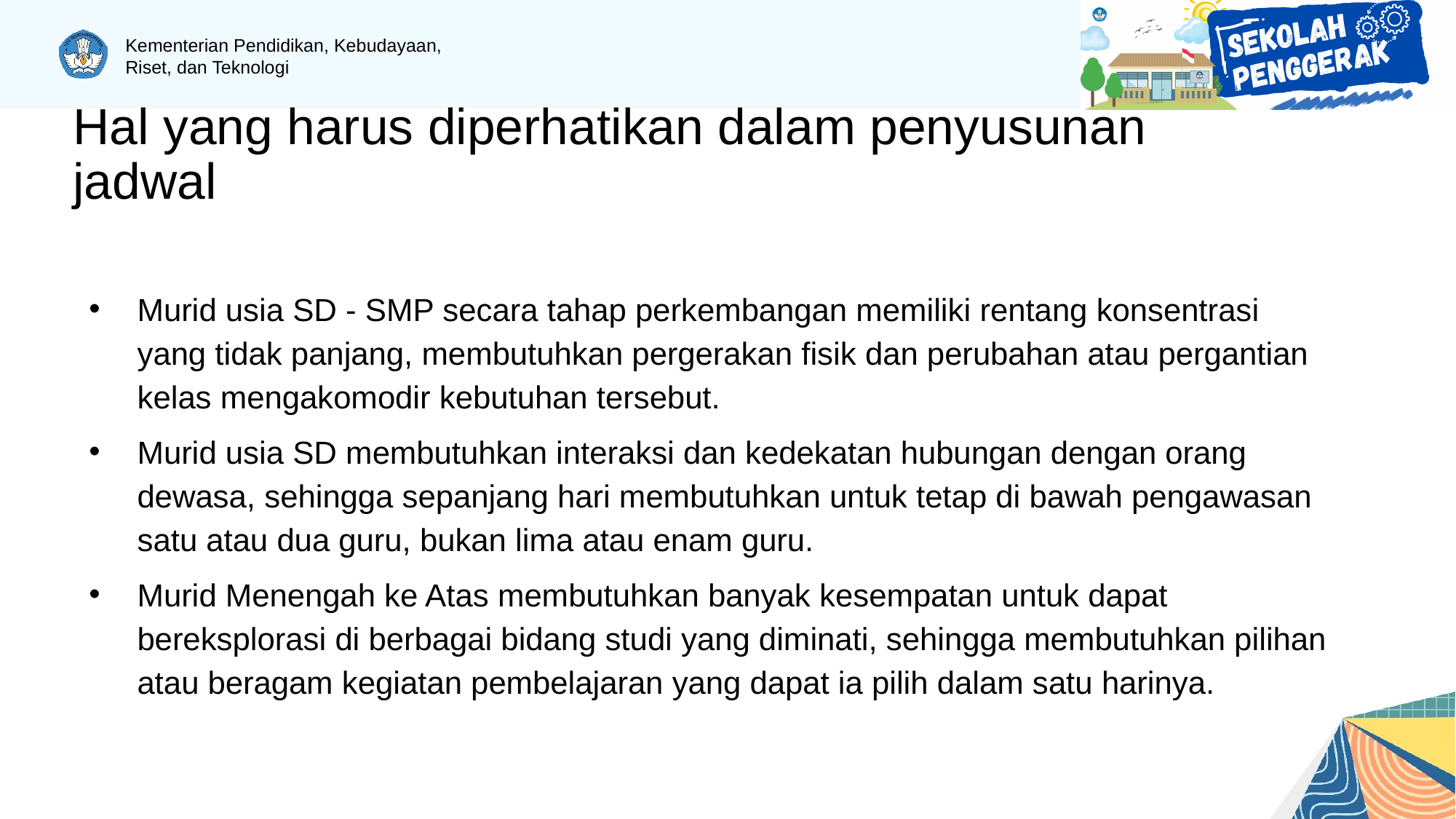

# Hal yang harus diperhatikan dalam penyusunan jadwal
Murid usia SD - SMP secara tahap perkembangan memiliki rentang konsentrasi yang tidak panjang, membutuhkan pergerakan fisik dan perubahan atau pergantian kelas mengakomodir kebutuhan tersebut.
Murid usia SD membutuhkan interaksi dan kedekatan hubungan dengan orang dewasa, sehingga sepanjang hari membutuhkan untuk tetap di bawah pengawasan satu atau dua guru, bukan lima atau enam guru.
Murid Menengah ke Atas membutuhkan banyak kesempatan untuk dapat bereksplorasi di berbagai bidang studi yang diminati, sehingga membutuhkan pilihan atau beragam kegiatan pembelajaran yang dapat ia pilih dalam satu harinya.